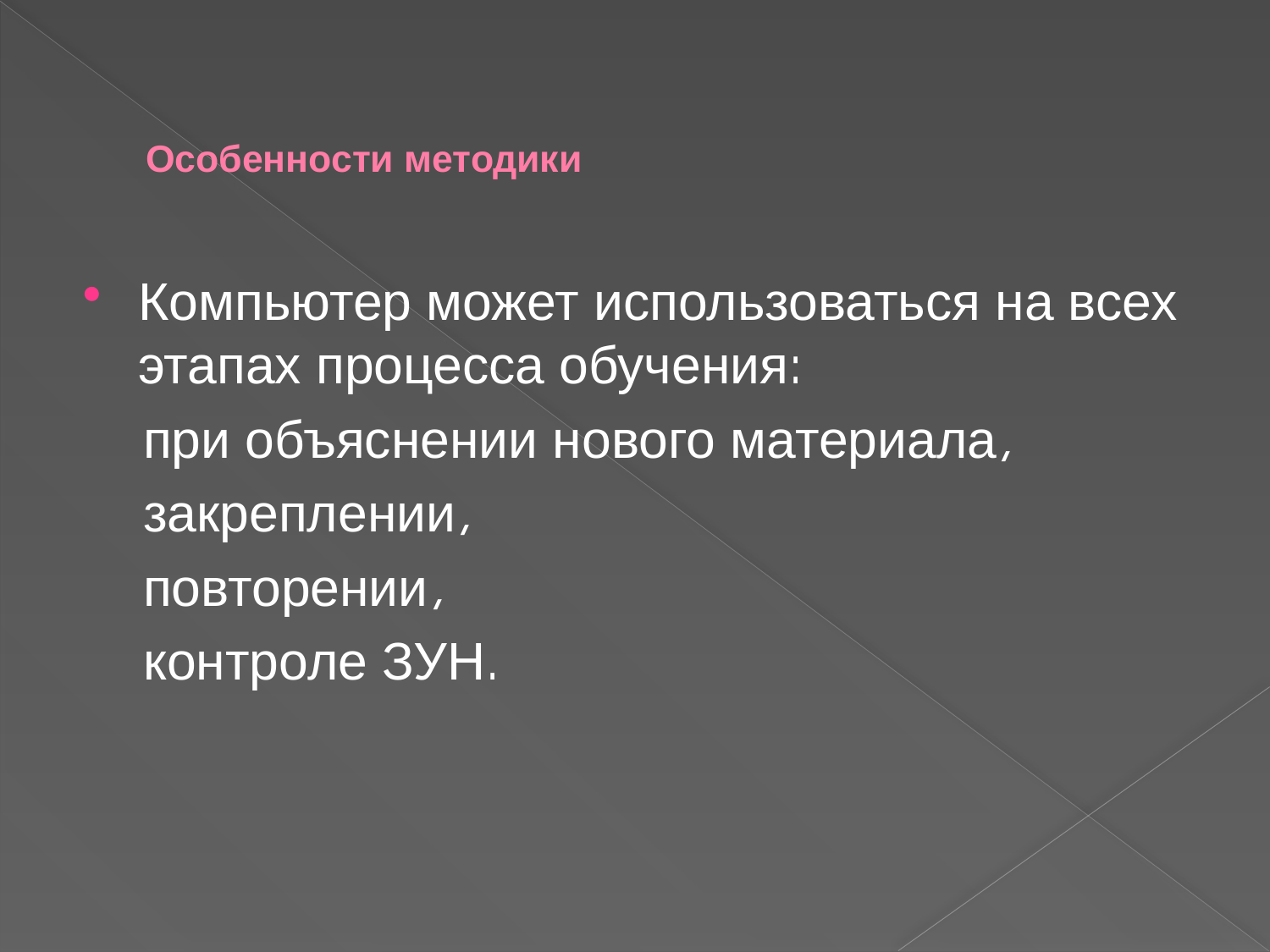

# Особенности методики
Компьютер может использоваться на всех этапах процесса обучения:
    при объяснении нового материала,
    закреплении,
    повторении,
    контроле ЗУН.